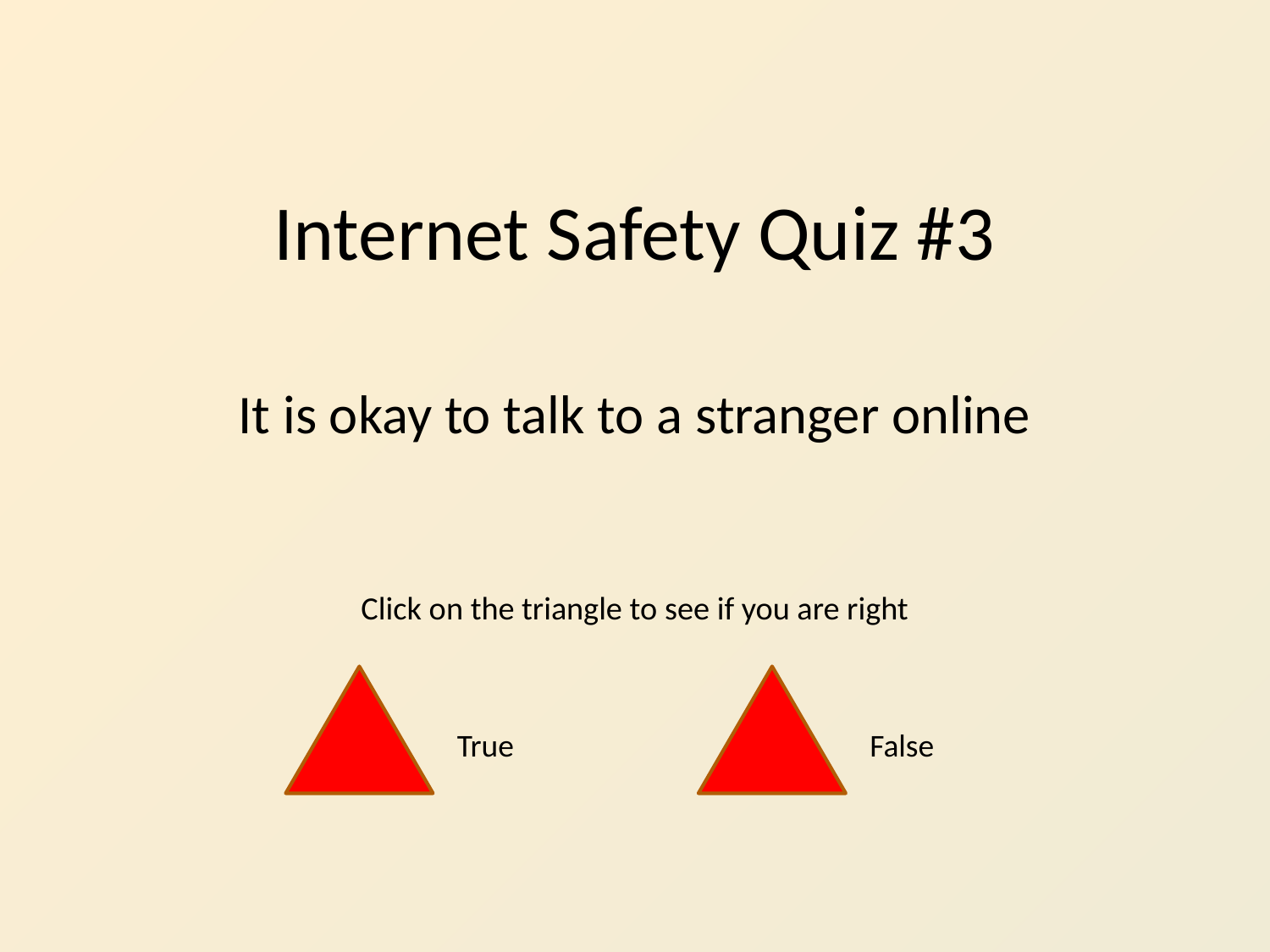

# Internet Safety Quiz #3

It is okay to talk to a stranger online

Click on the triangle to see if you are right

True
False